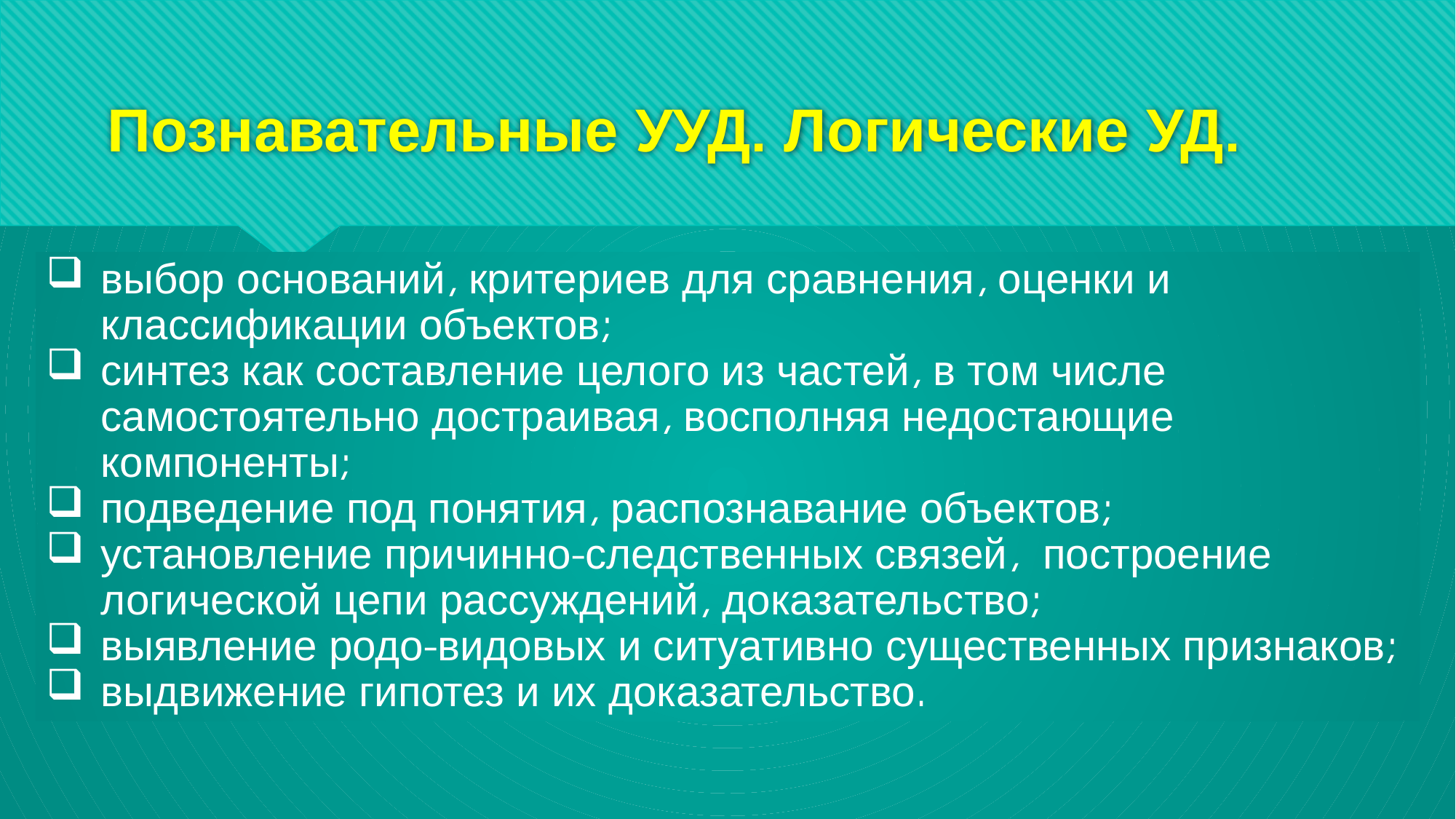

# Познавательные УУД. Логические УД.
выбор оснований, критериев для сравнения, оценки и классификации объектов;
синтез как составление целого из частей, в том числе самостоятельно достраивая, восполняя недостающие компоненты;
подведение под понятия, распознавание объектов;
установление причинно-следственных связей,  построение логической цепи рассуждений, доказательство;
выявление родо-видовых и ситуативно существенных признаков;
выдвижение гипотез и их доказательство.